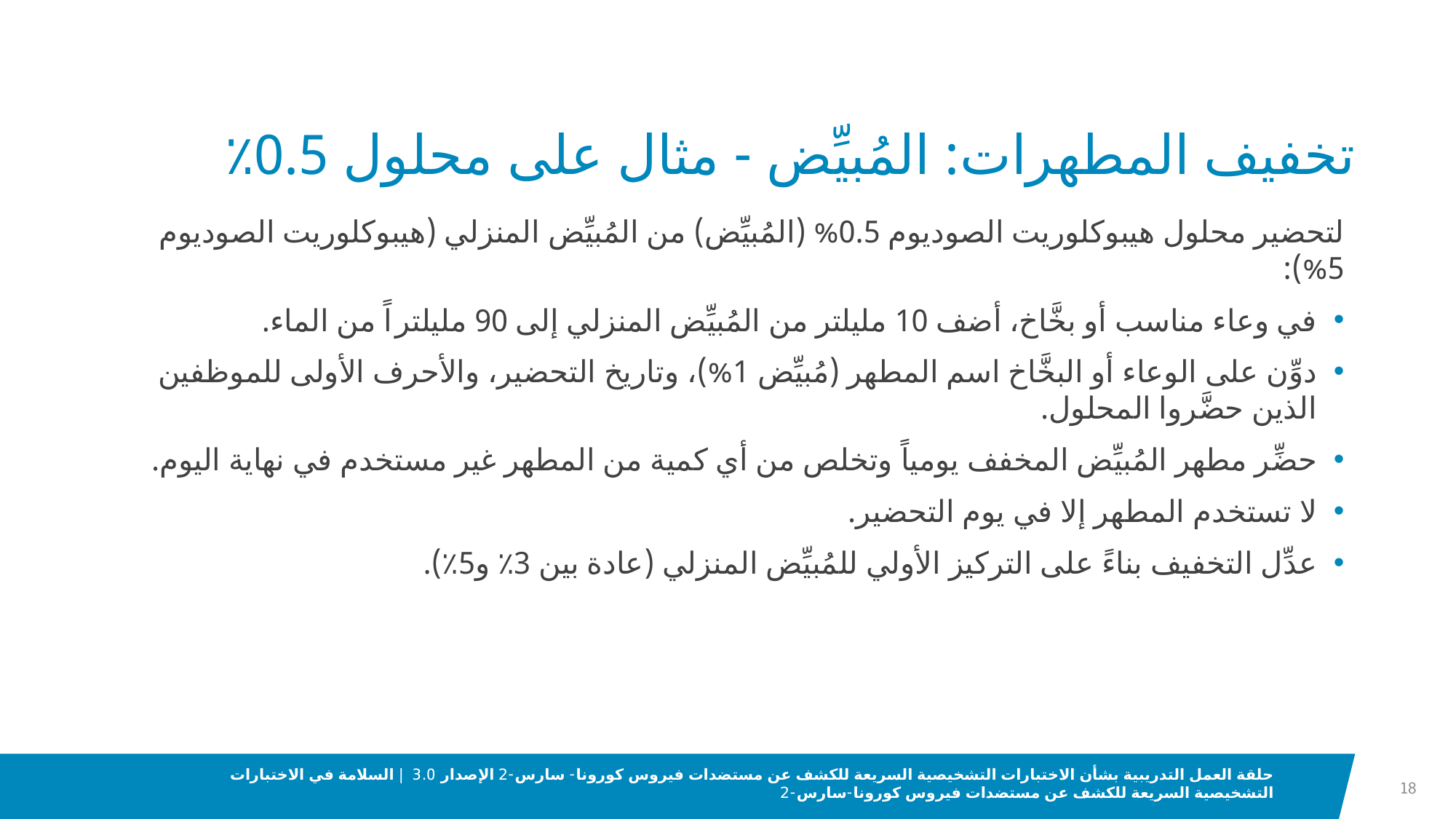

# تخفيف المطهرات: المُبيِّض - مثال على محلول 0.5٪
لتحضير محلول هيبوكلوريت الصوديوم 0.5% (المُبيِّض) من المُبيِّض المنزلي (هيبوكلوريت الصوديوم 5%):
في وعاء مناسب أو بخَّاخ، أضف 10 مليلتر من المُبيِّض المنزلي إلى 90 مليلتراً من الماء.
دوِّن على الوعاء أو البخَّاخ اسم المطهر (مُبيِّض 1%)، وتاريخ التحضير، والأحرف الأولى للموظفين الذين حضَّروا المحلول.
حضِّر مطهر المُبيِّض المخفف يومياً وتخلص من أي كمية من المطهر غير مستخدم في نهاية اليوم.
لا تستخدم المطهر إلا في يوم التحضير.
عدِّل التخفيف بناءً على التركيز الأولي للمُبيِّض المنزلي (عادة بين 3٪ و5٪).

18
حلقة العمل التدريبية بشأن الاختبارات التشخيصية السريعة للكشف عن مستضدات فيروس كورونا- سارس-2 الإصدار 3.0 | السلامة في الاختبارات التشخيصية السريعة للكشف عن مستضدات فيروس كورونا-سارس-2